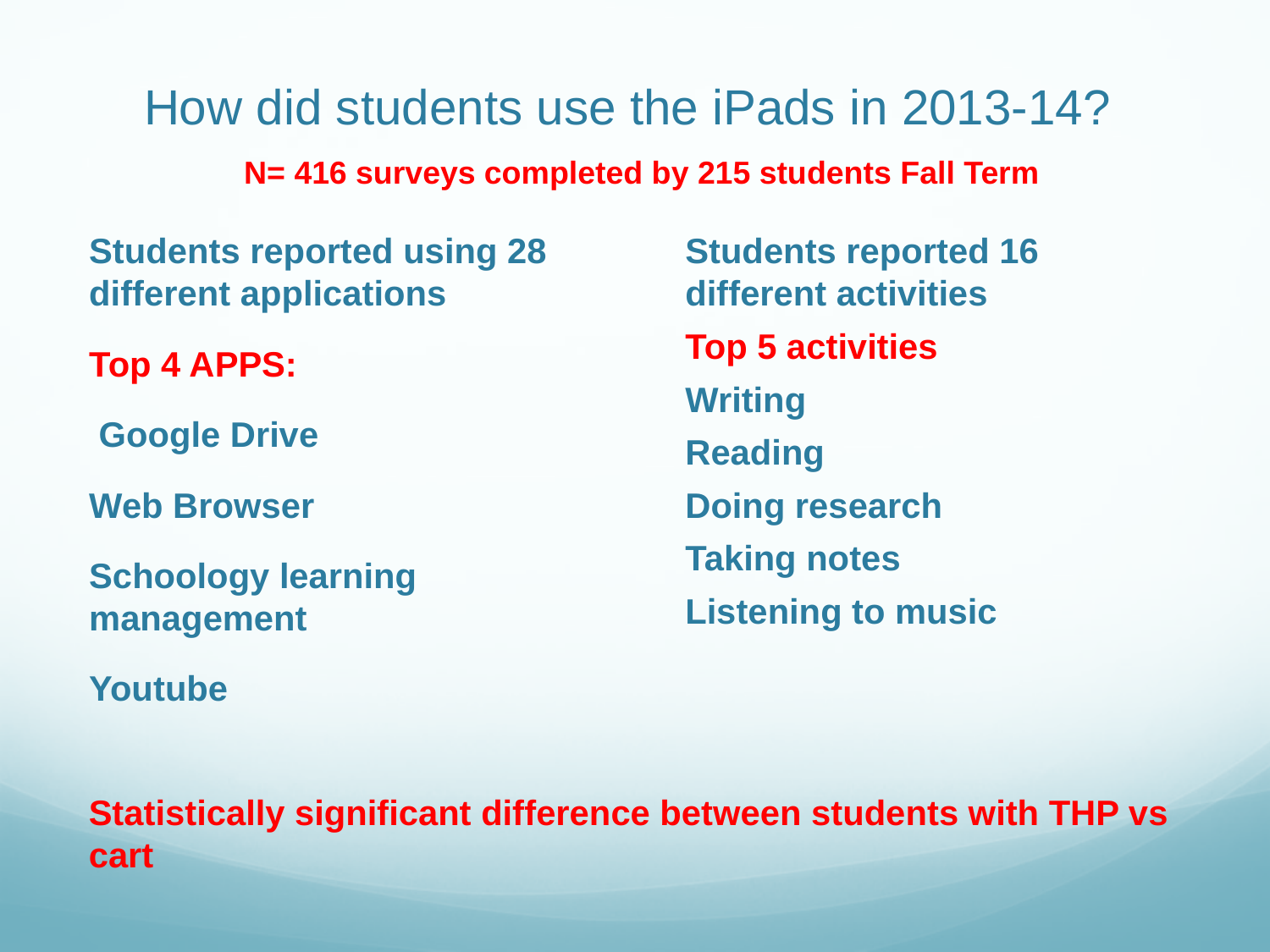

# How did students use the iPads in 2013-14? N= 416 surveys completed by 215 students Fall Term
Students reported using 28 different applications
Top 4 APPS:
 Google Drive
Web Browser
Schoology learning management
Youtube
Students reported 16 different activities
Top 5 activities
Writing
Reading
Doing research
Taking notes
Listening to music

Statistically significant difference between students with THP vs cart